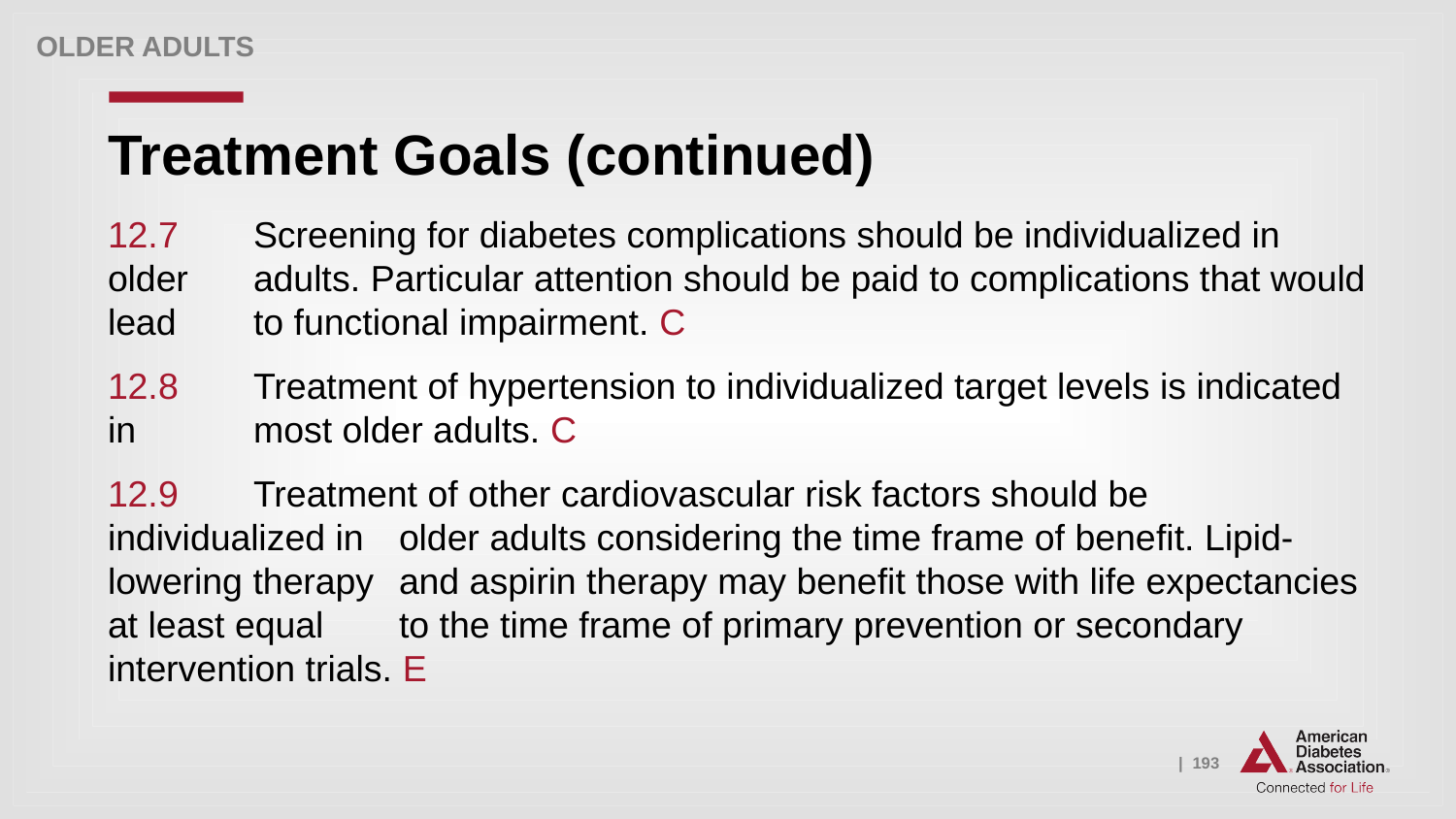

Older adults
# Treatment Goals (continued)
12.7 	Screening for diabetes complications should be individualized in older 	adults. Particular attention should be paid to complications that would lead 	to functional impairment. C
12.8 	Treatment of hypertension to individualized target levels is indicated in 	most older adults. C
12.9 	Treatment of other cardiovascular risk factors should be individualized in 	older adults considering the time frame of benefit. Lipid-lowering therapy 	and aspirin therapy may benefit those with life expectancies at least equal 	to the time frame of primary prevention or secondary intervention trials. E